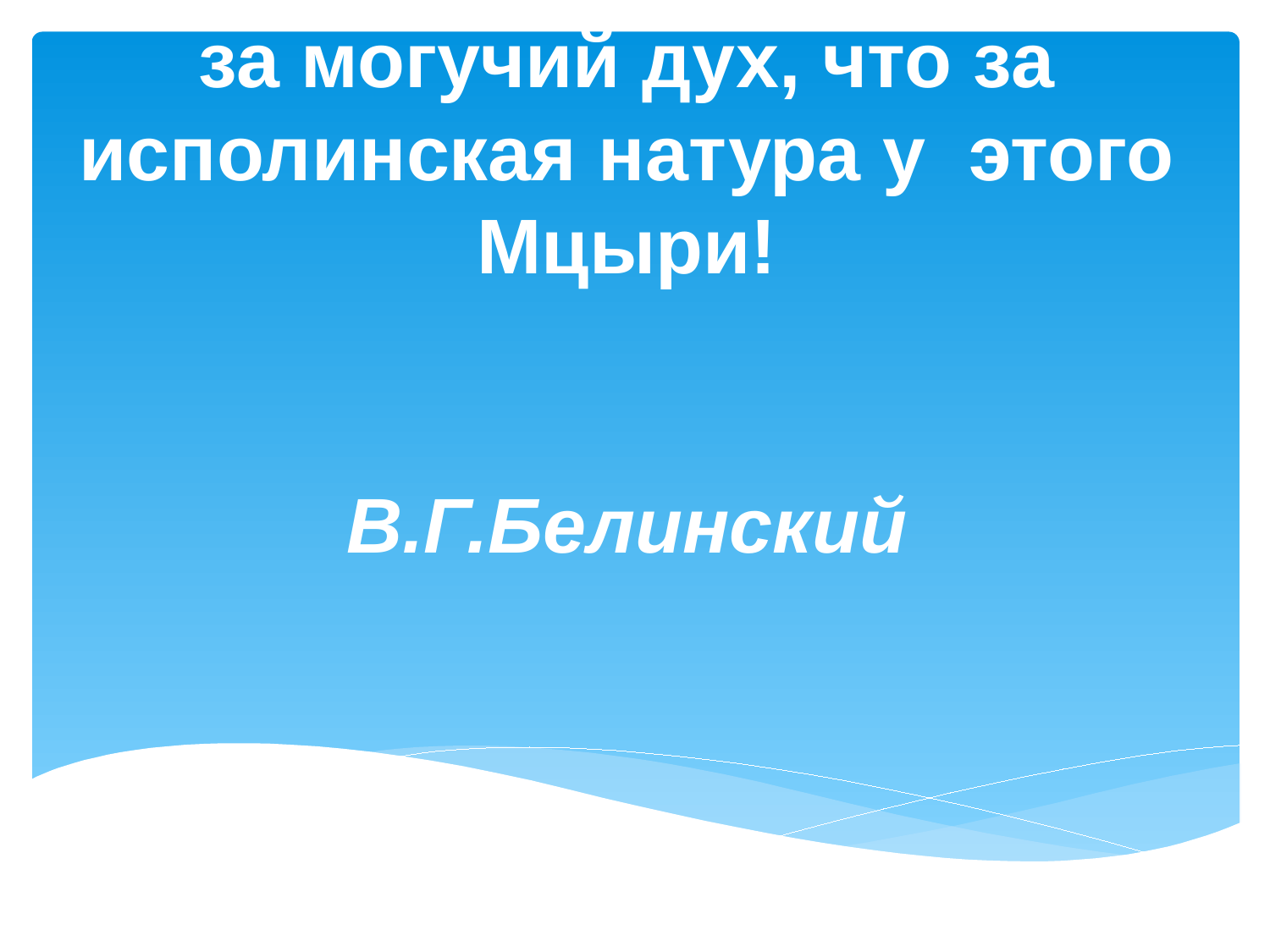

# … что за огненная душа, что за могучий дух, что за исполинская натура у  этого Мцыри! В.Г.Белинский